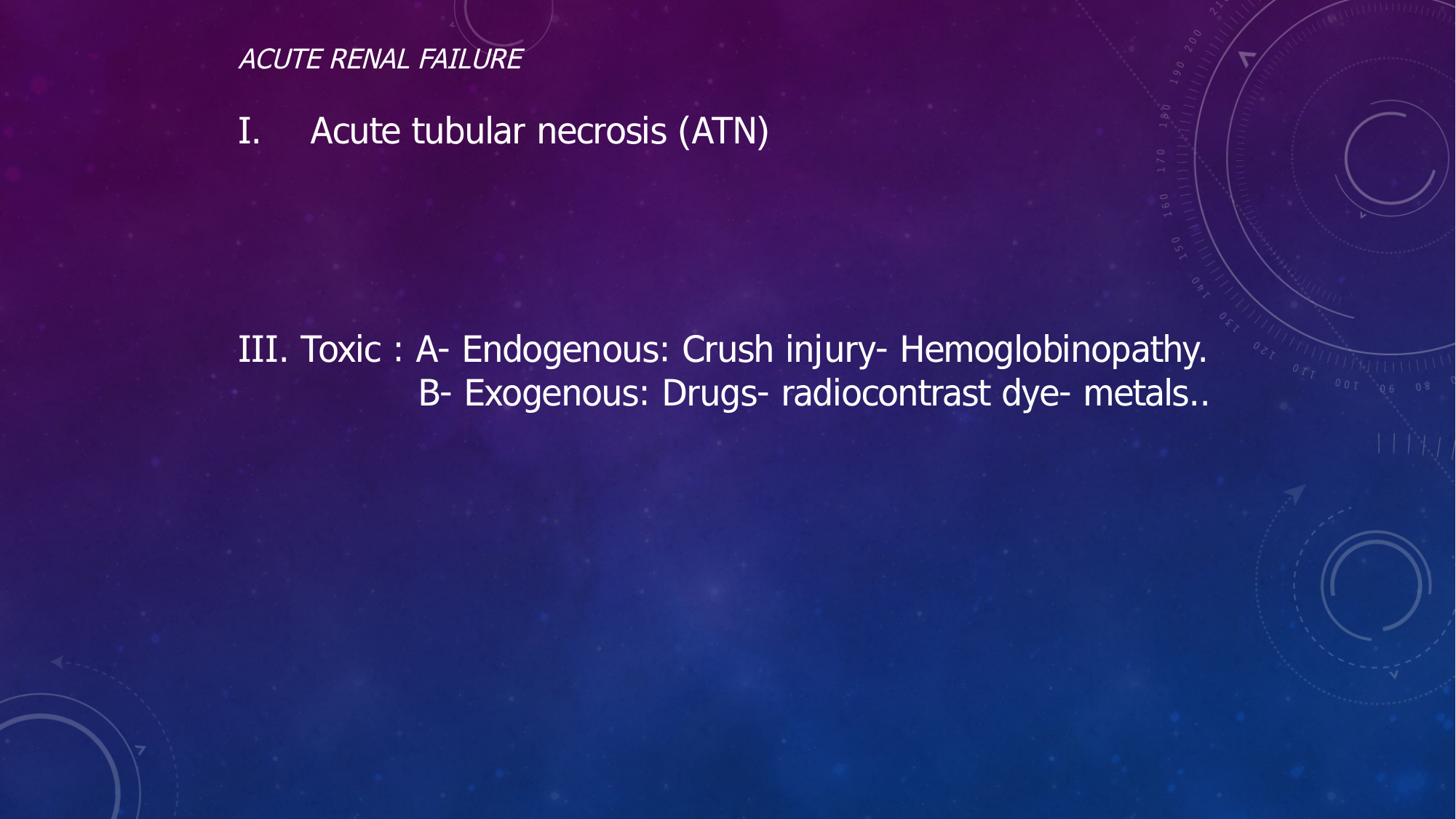

ACUTE RENAL FAILURE

Acute tubular necrosis (ATN)

III. Toxic : A- Endogenous: Crush injury- Hemoglobinopathy.
                B- Exogenous: Drugs- radiocontrast dye- metals..